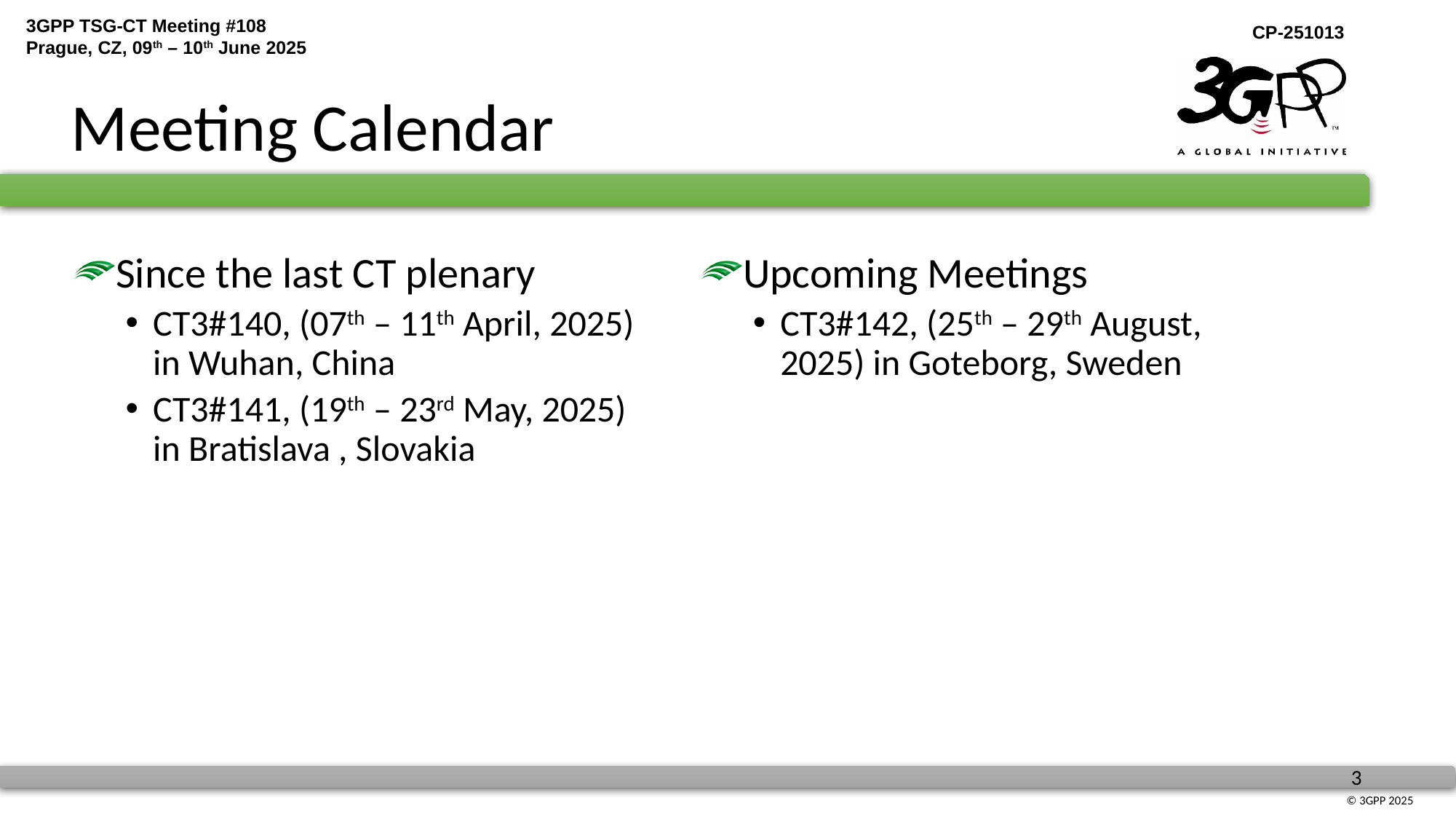

# Meeting Calendar
Since the last CT plenary
CT3#140, (07th – 11th April, 2025) in Wuhan, China
CT3#141, (19th – 23rd May, 2025) in Bratislava , Slovakia
Upcoming Meetings
CT3#142, (25th – 29th August, 2025) in Goteborg, Sweden